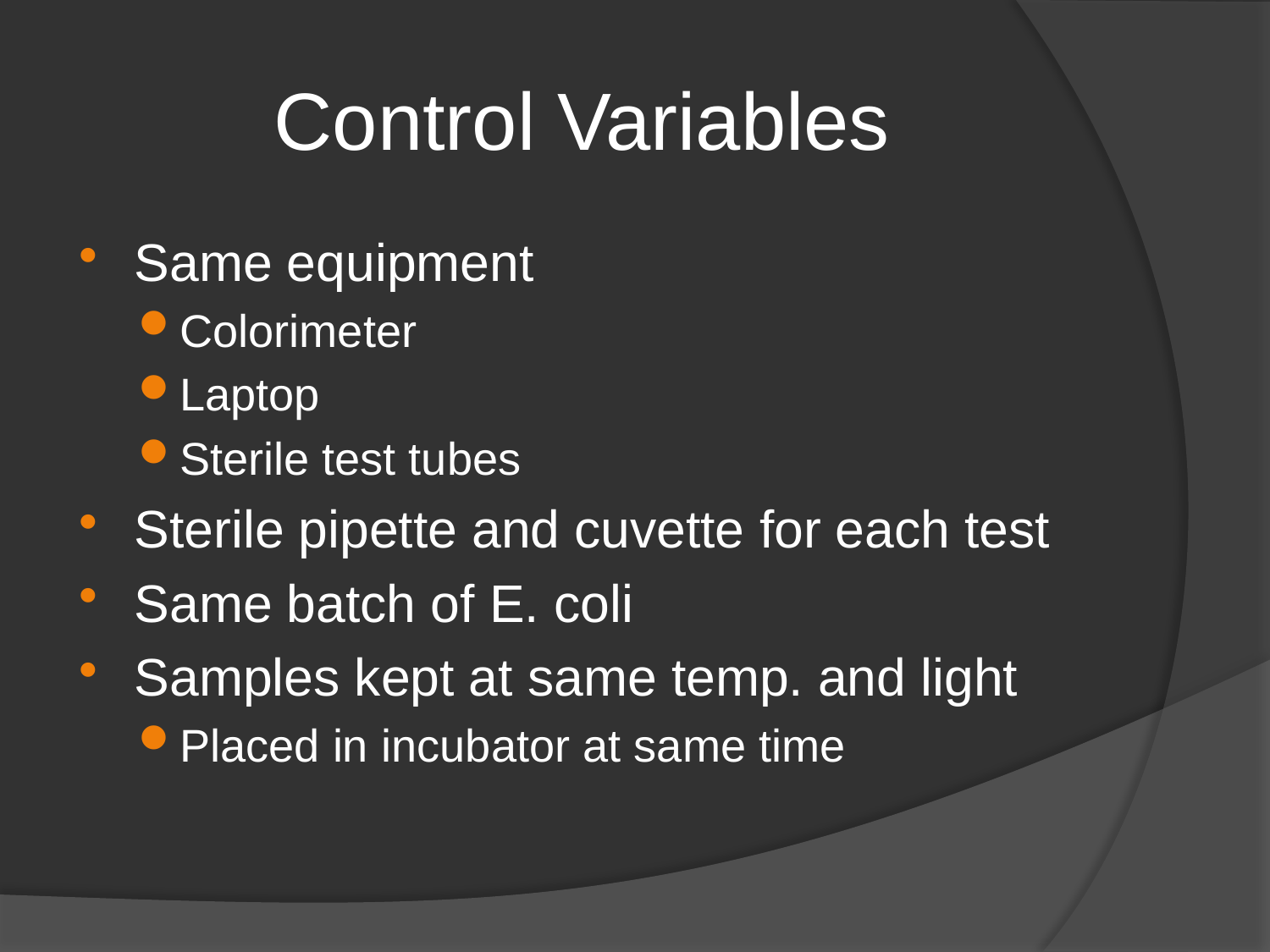

# Control Variables
Same equipment
Colorimeter
Laptop
Sterile test tubes
Sterile pipette and cuvette for each test
Same batch of E. coli
Samples kept at same temp. and light
Placed in incubator at same time